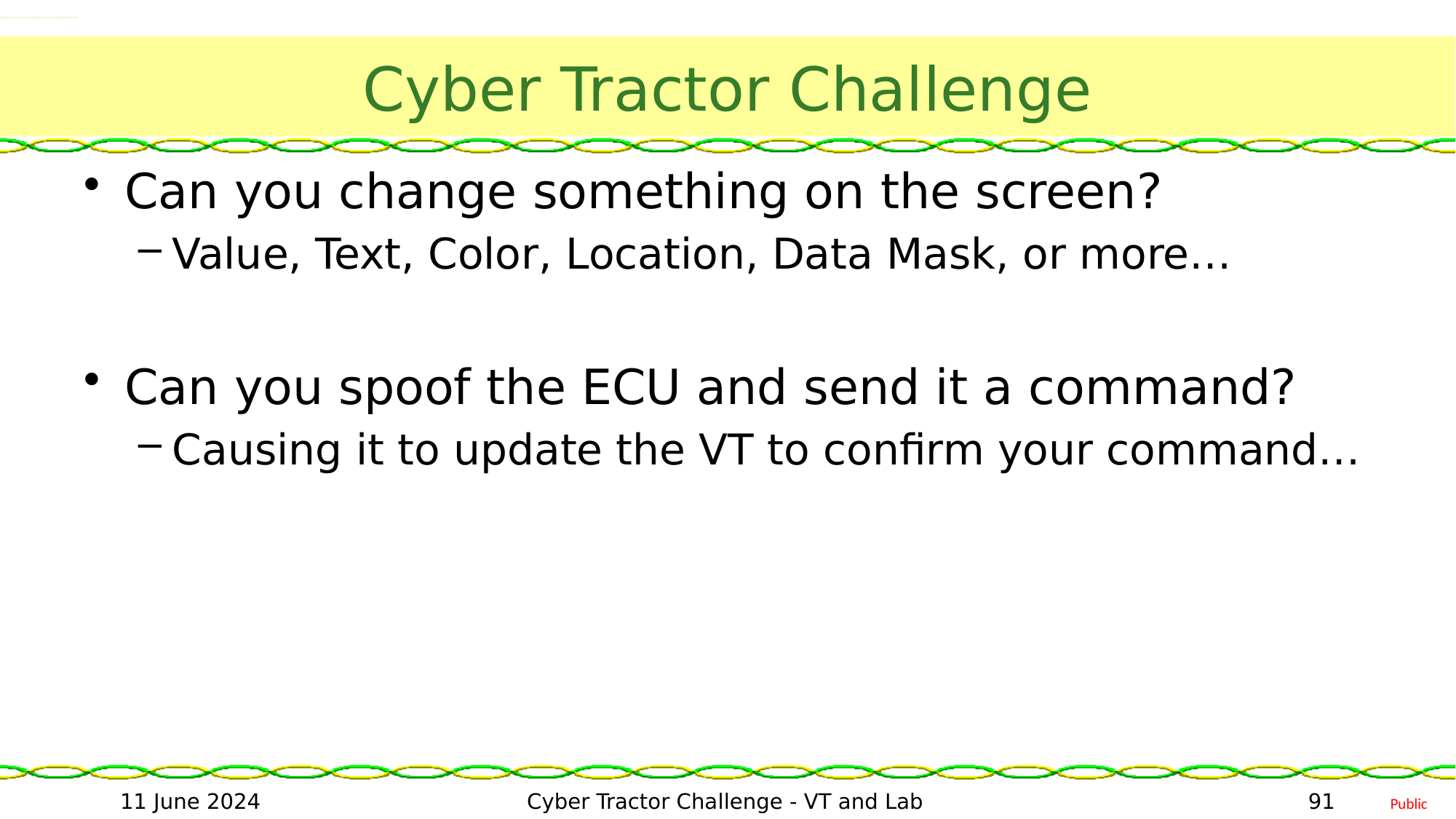

# Cyber Tractor Challenge
Can you change something on the screen?
Value, Text, Color, Location, Data Mask, or more…

Can you spoof the ECU and send it a command?
Causing it to update the VT to confirm your command…
11 June 2024
Cyber Tractor Challenge - VT and Lab
91